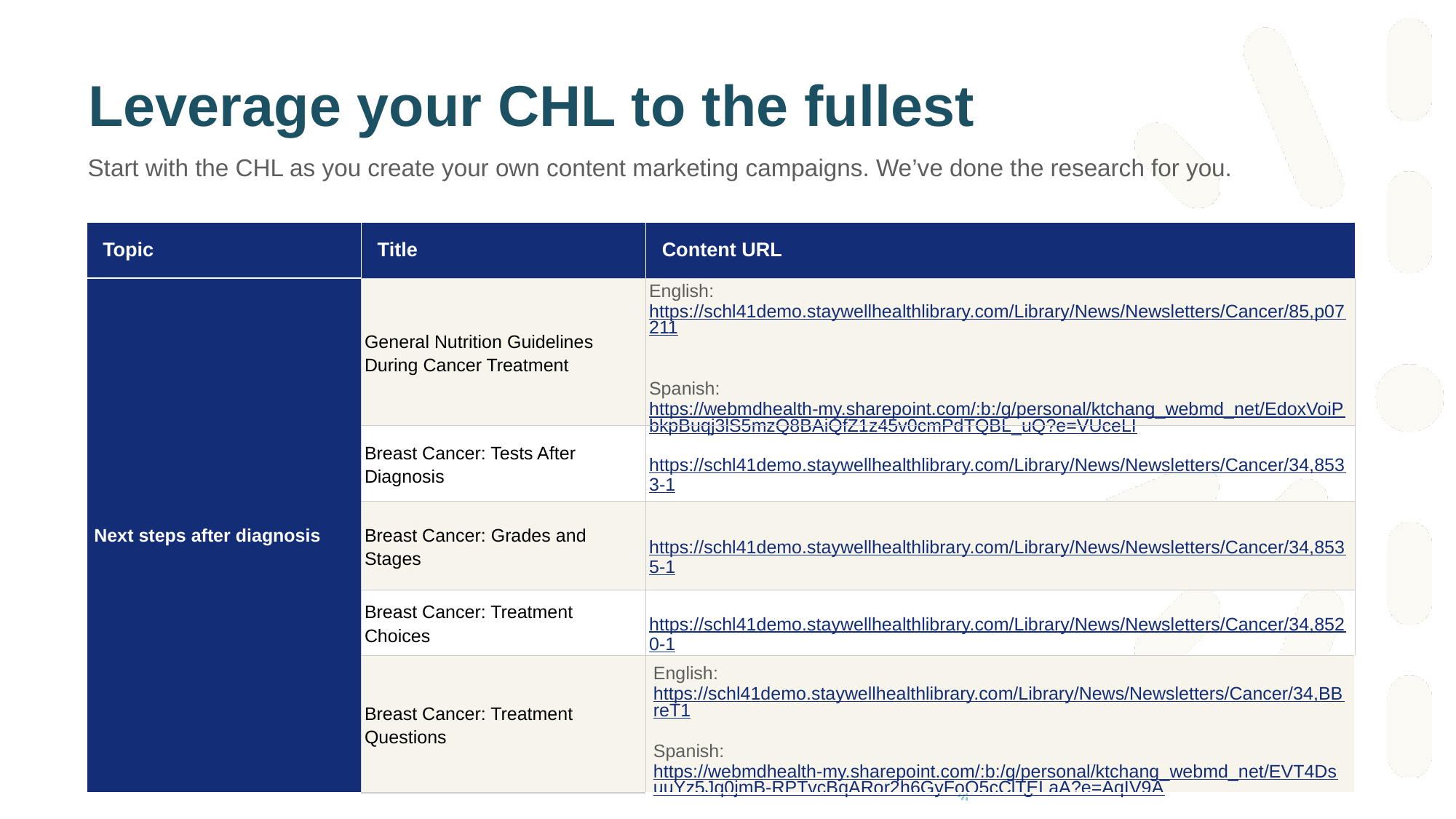

# Leverage your CHL to the fullest
Start with the CHL as you create your own content marketing campaigns. We’ve done the research for you.
| Topic | Title | Content URL |
| --- | --- | --- |
| Next steps after diagnosis | General Nutrition Guidelines During Cancer Treatment | English: https://schl41demo.staywellhealthlibrary.com/Library/News/Newsletters/Cancer/85,p07211 Spanish: https://webmdhealth-my.sharepoint.com/:b:/g/personal/ktchang\_webmd\_net/EdoxVoiPbkpBuqj3lS5mzQ8BAiQfZ1z45v0cmPdTQBL\_uQ?e=VUceLI |
|  | Breast Cancer: Tests After Diagnosis | https://schl41demo.staywellhealthlibrary.com/Library/News/Newsletters/Cancer/34,8533-1 |
|  | Breast Cancer: Grades and Stages | https://schl41demo.staywellhealthlibrary.com/Library/News/Newsletters/Cancer/34,8535-1 |
|  | Breast Cancer: Treatment Choices | https://schl41demo.staywellhealthlibrary.com/Library/News/Newsletters/Cancer/34,8520-1 |
|  | Breast Cancer: Treatment Questions | English: https://schl41demo.staywellhealthlibrary.com/Library/News/Newsletters/Cancer/34,BBreT1 Spanish: https://webmdhealth-my.sharepoint.com/:b:/g/personal/ktchang\_webmd\_net/EVT4DsuuYz5Jq0jmB-RPTvcBqARor2h6GyFoO5cClTELaA?e=AqIV9A |